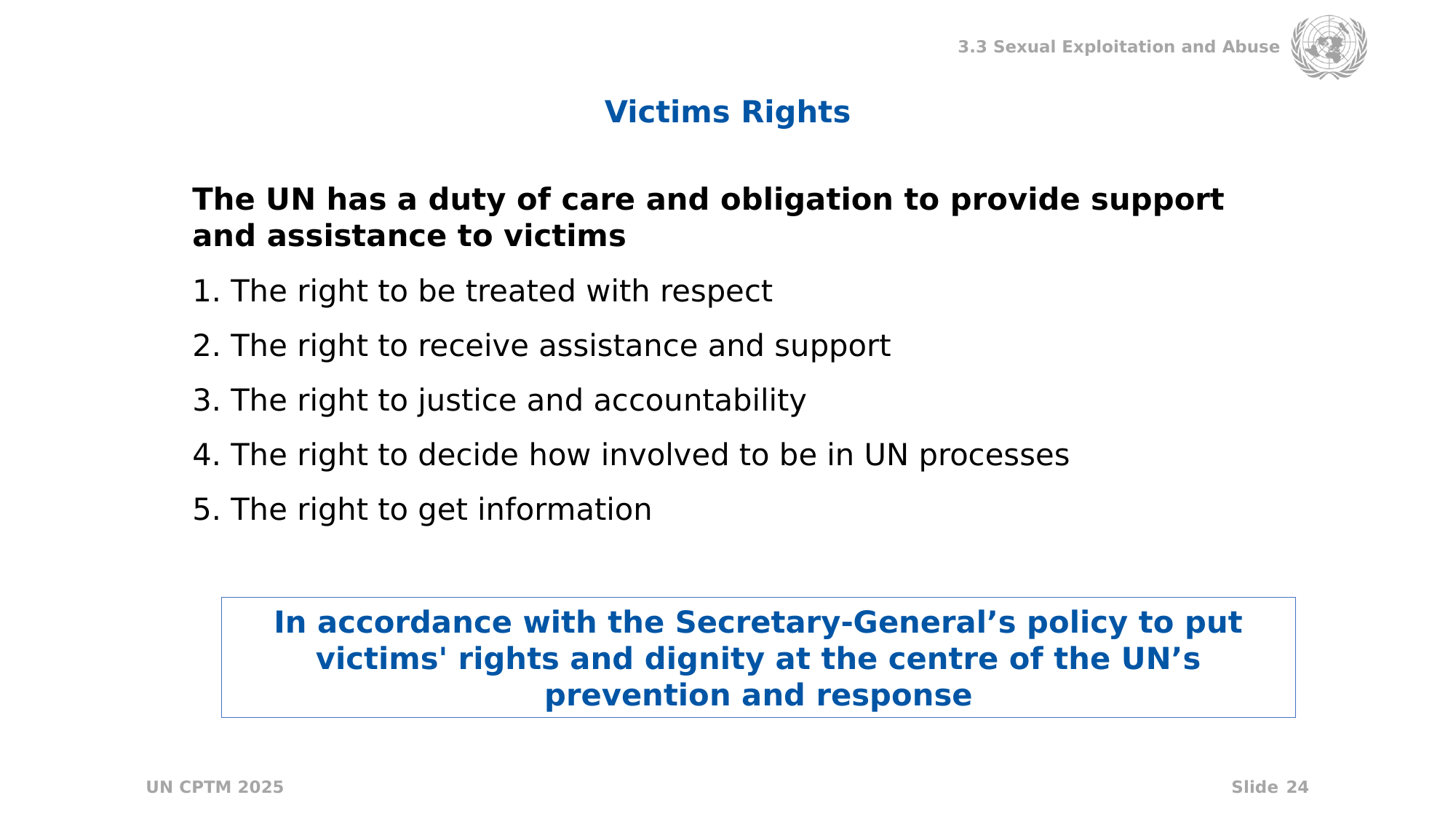

Victims Rights
The UN has a duty of care and obligation to provide support and assistance to victims
1. The right to be treated with respect
2. The right to receive assistance and support
3. The right to justice and accountability
4. The right to decide how involved to be in UN processes
5. The right to get information

In accordance with the Secretary-General’s policy to put victims' rights and dignity at the centre of the UN’s prevention and response